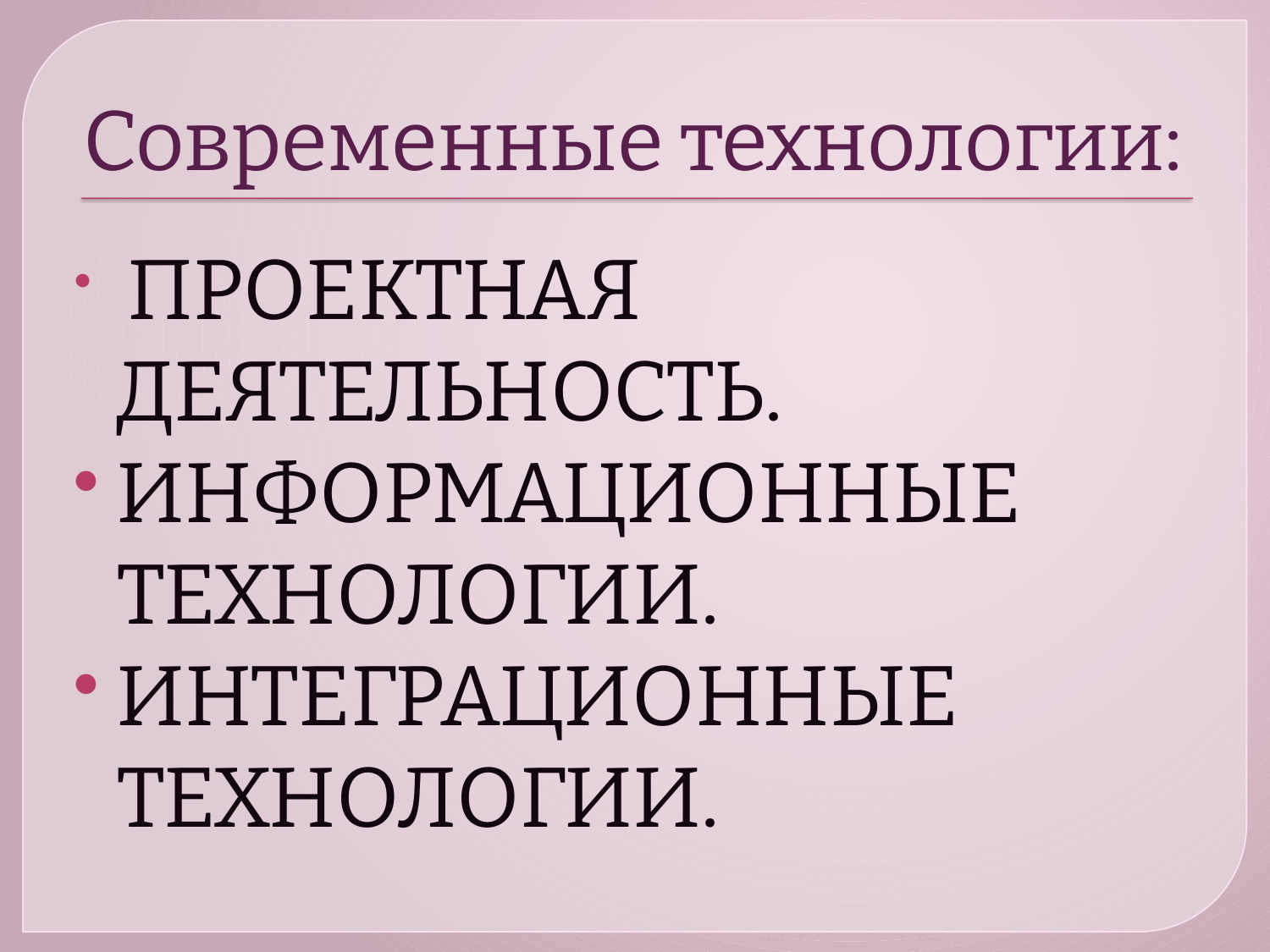

# Современные технологии:
 ПРОЕКТНАЯ ДЕЯТЕЛЬНОСТЬ.
ИНФОРМАЦИОННЫЕ ТЕХНОЛОГИИ.
ИНТЕГРАЦИОННЫЕ ТЕХНОЛОГИИ.